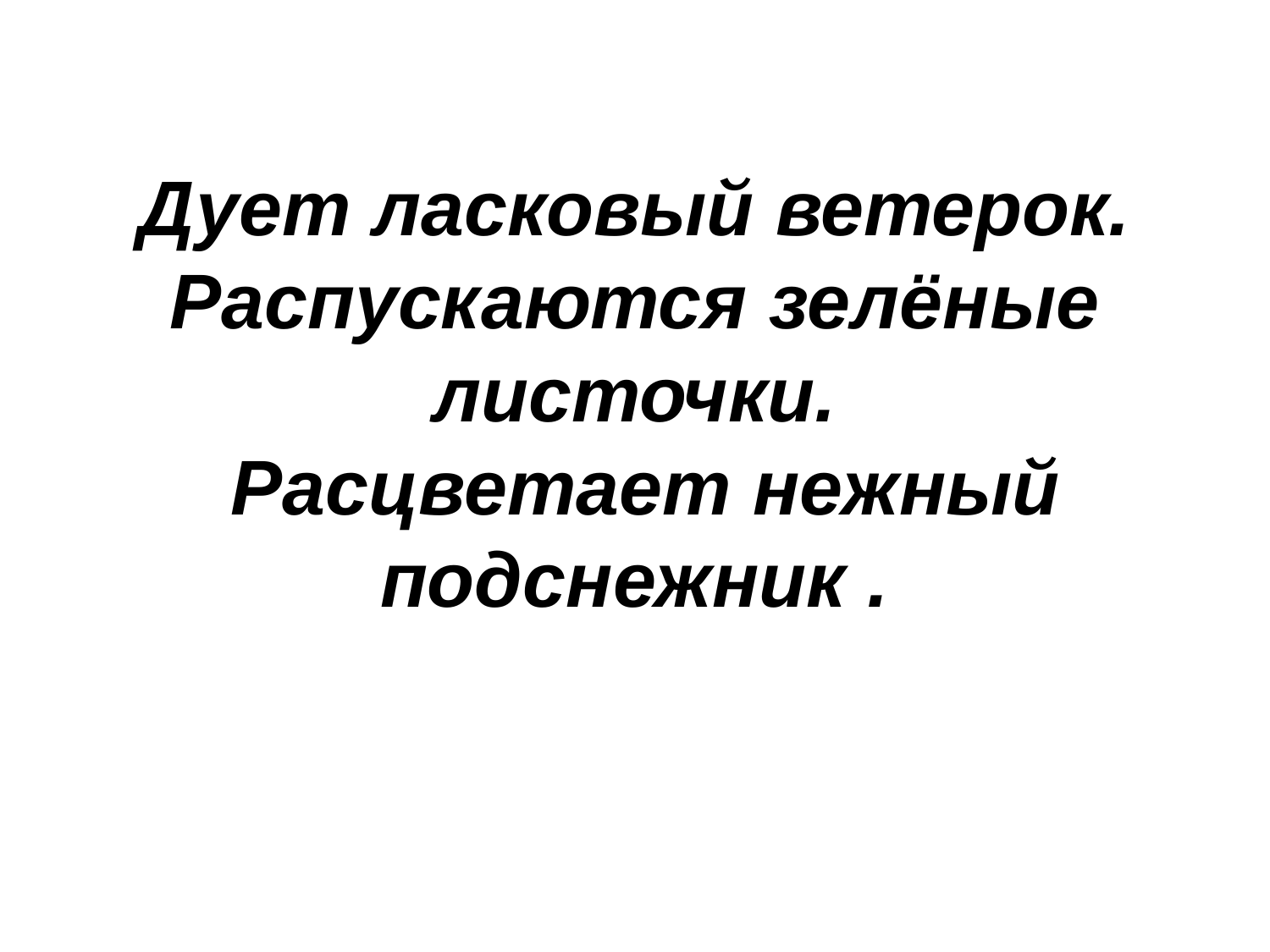

# Дует ласковый ветерок. Распускаются зелёные  листочки. Расцветает нежный подснежник .